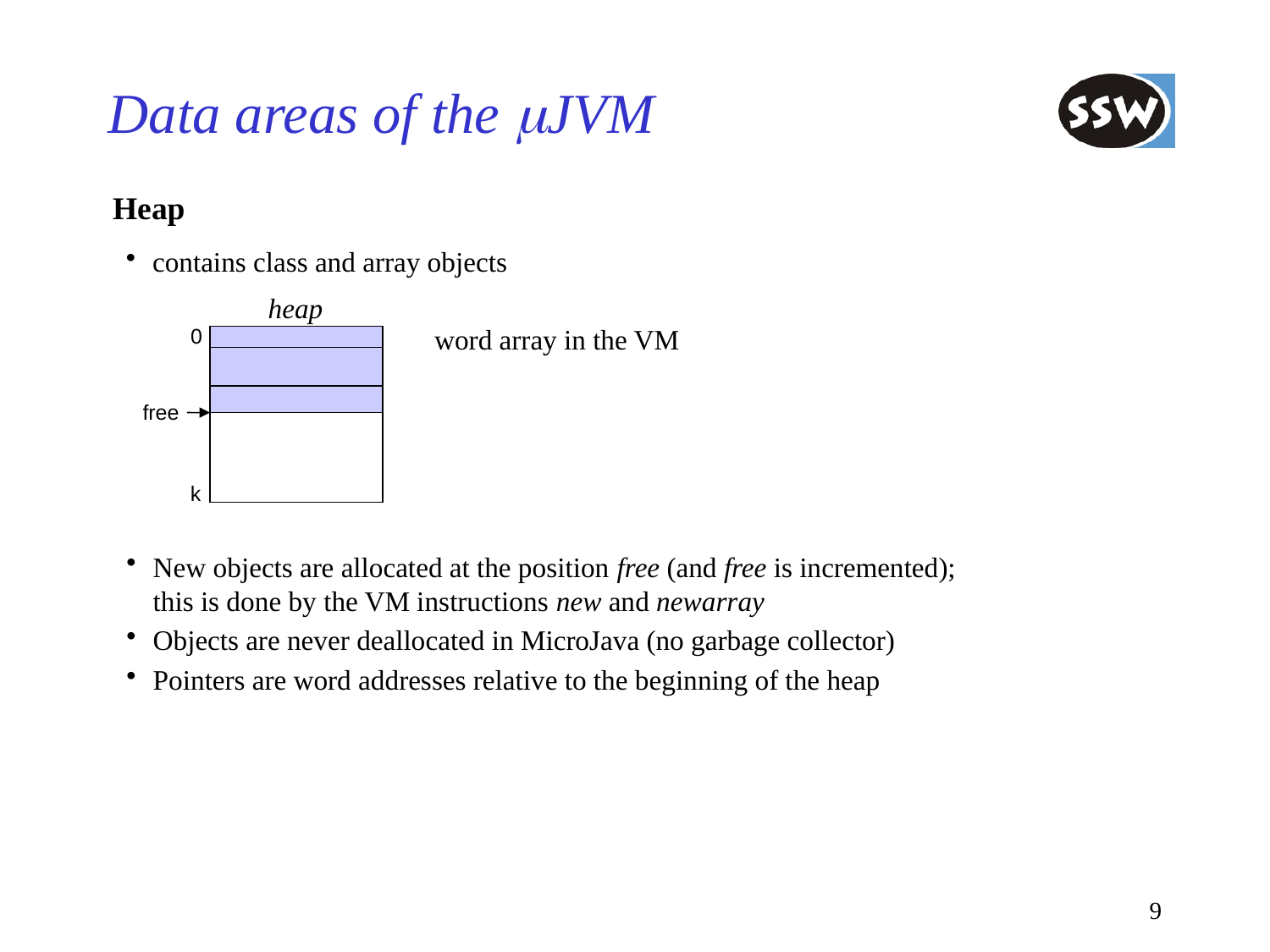

# Data areas of the μJVM
Heap
contains class and array objects
heap
word array in the VM
0

free

k
New objects are allocated at the position free (and free is incremented);
this is done by the VM instructions new and newarray
Objects are never deallocated in MicroJava (no garbage collector)
Pointers are word addresses relative to the beginning of the heap
9